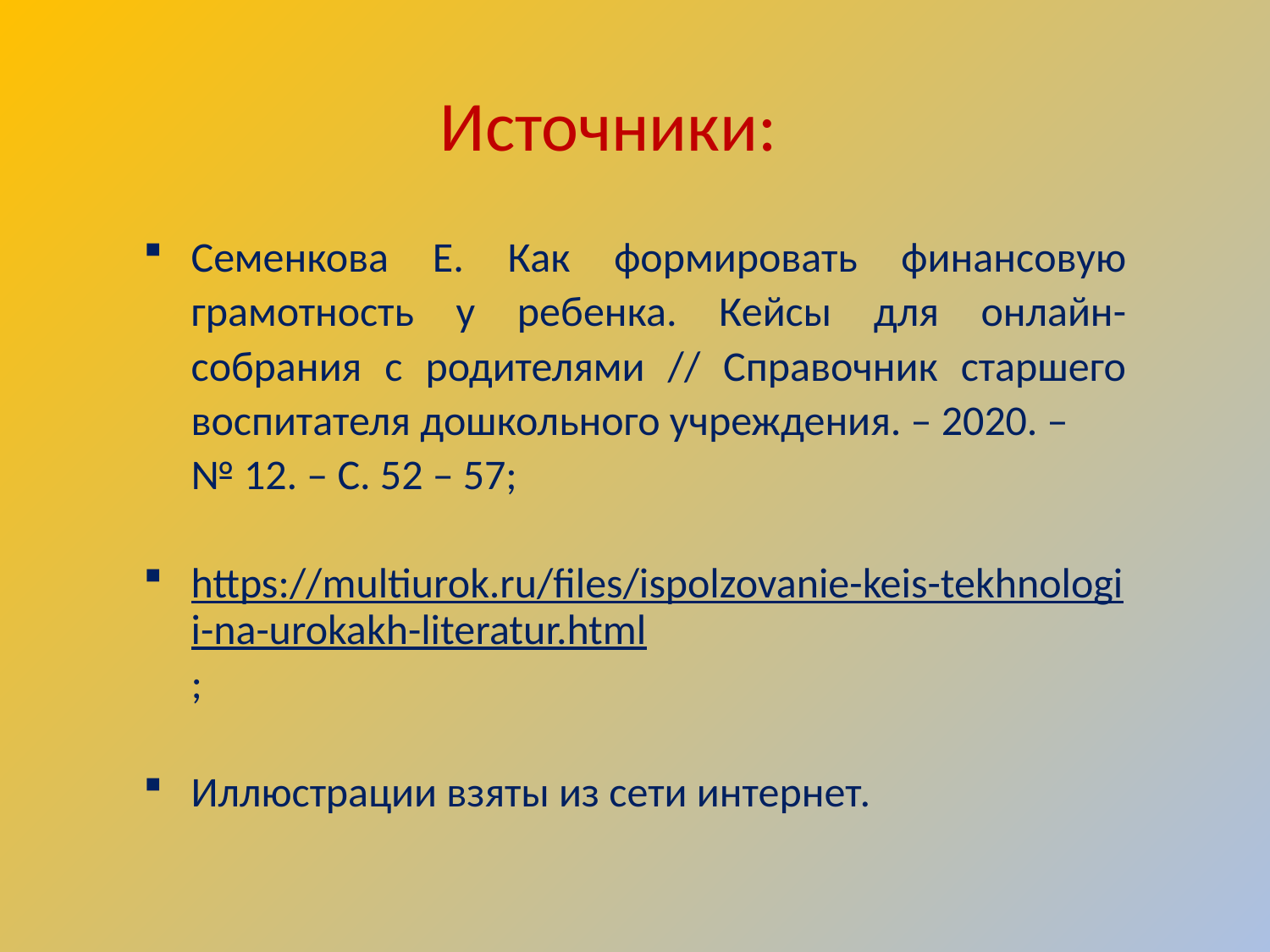

# Источники:
Семенкова Е. Как формировать финансовую грамотность у ребенка. Кейсы для онлайн-собрания с родителями // Справочник старшего воспитателя дошкольного учреждения. – 2020. –
     № 12. – С. 52 – 57;

https://multiurok.ru/files/ispolzovanie-keis-tekhnologii-na-urokakh-literatur.html;

Иллюстрации взяты из сети интернет.